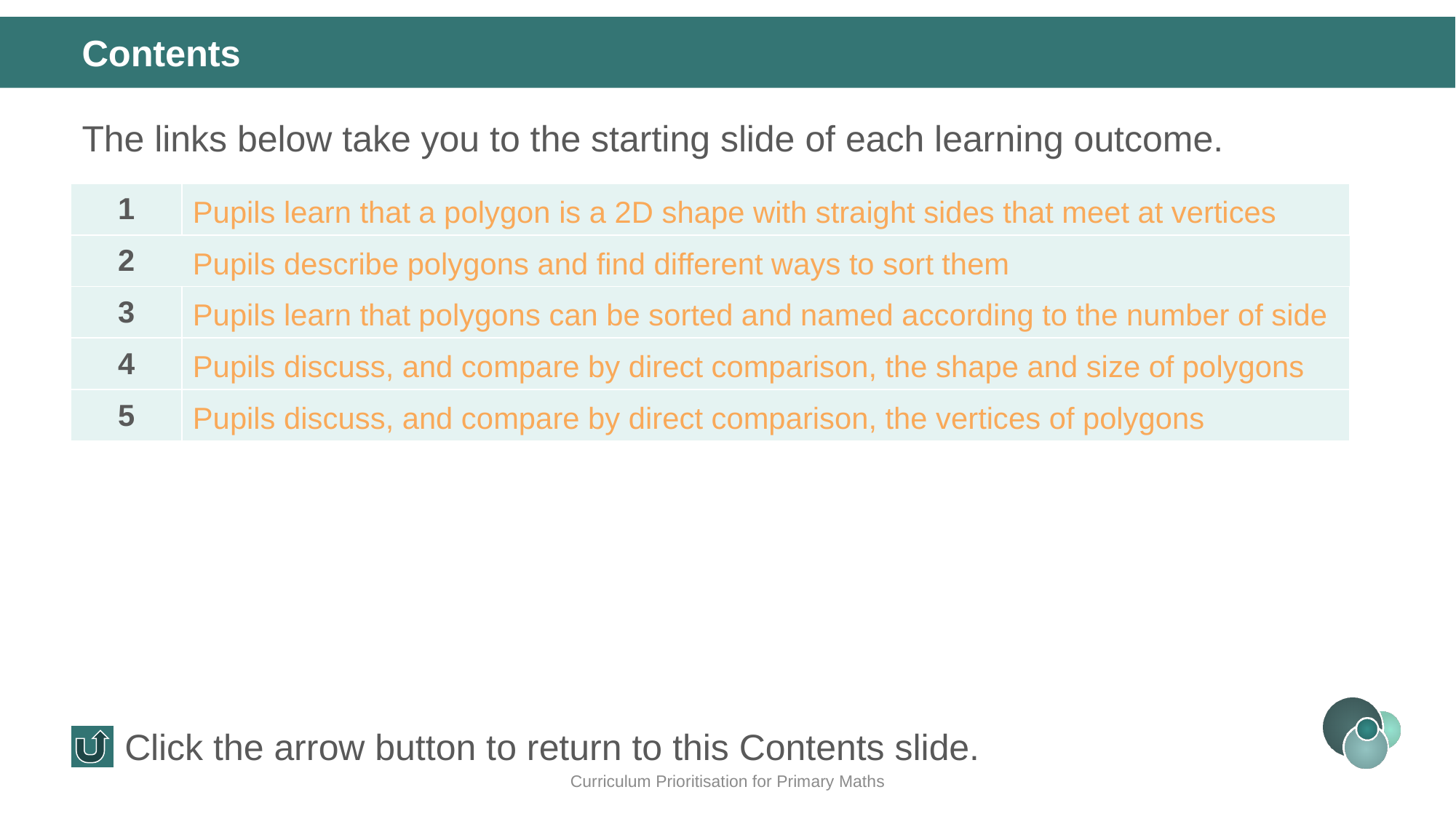

Contents
The links below take you to the starting slide of each learning outcome.
| 1 | Pupils learn that a polygon is a 2D shape with straight sides that meet at vertices |
| --- | --- |
| 2 | Pupils describe polygons and find different ways to sort them |
| 3 | Pupils learn that polygons can be sorted and named according to the number of sides and vertices |
| 4 | Pupils discuss, and compare by direct comparison, the shape and size of polygons |
| 5 | Pupils discuss, and compare by direct comparison, the vertices of polygons |
Click the arrow button to return to this Contents slide.

Curriculum Prioritisation for Primary Maths